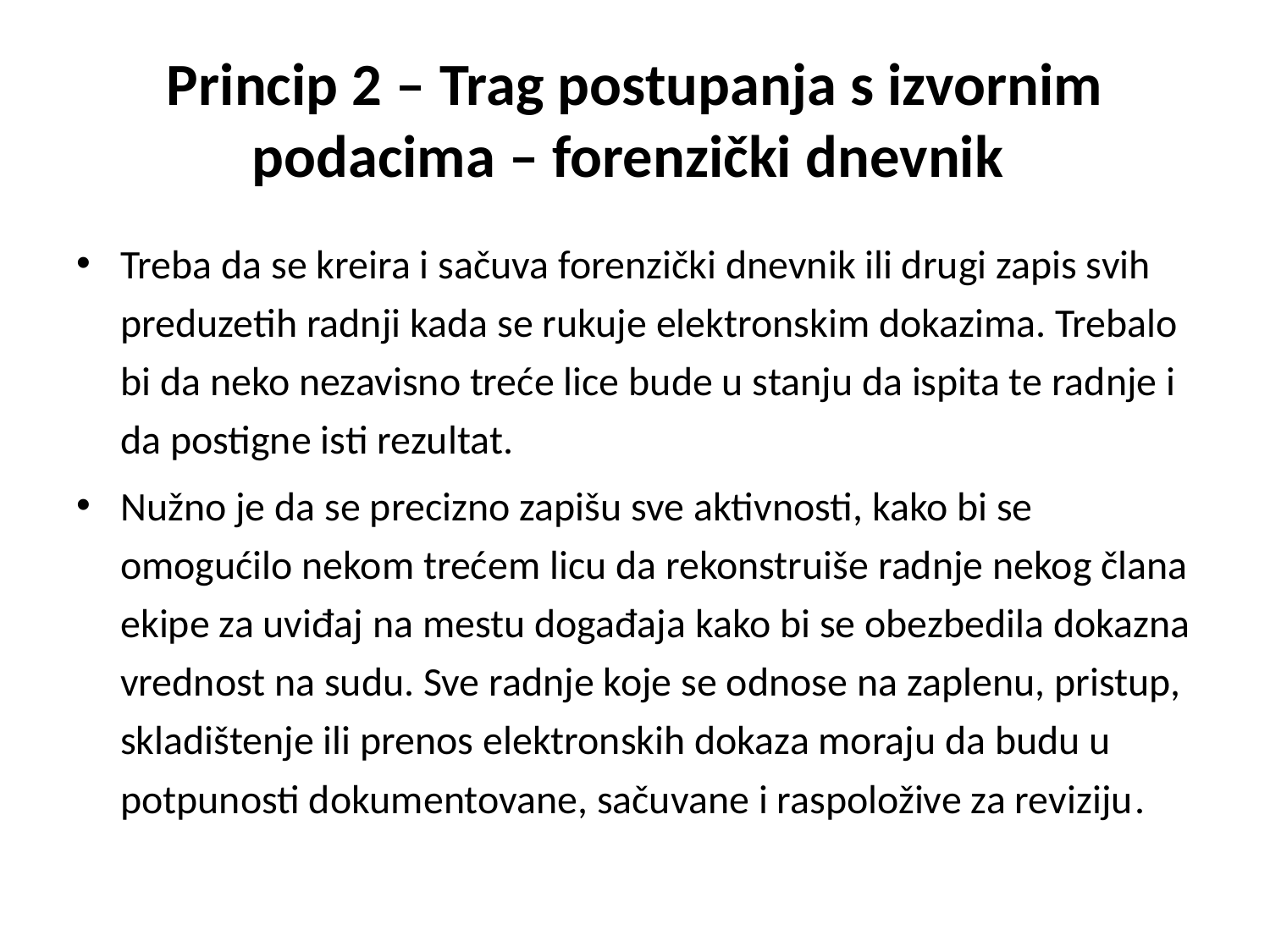

# Princip 2 – Trag postupanja s izvornim podacima – forenzički dnevnik
Treba da se kreira i sačuva forenzički dnevnik ili drugi zapis svih preduzetih radnji kada se rukuje elektronskim dokazima. Trebalo bi da neko nezavisno treće lice bude u stanju da ispita te radnje i da postigne isti rezultat.
Nužno je da se precizno zapišu sve aktivnosti, kako bi se omogućilo nekom trećem licu da rekonstruiše radnje nekog člana ekipe za uviđaj na mestu događaja kako bi se obezbedila dokazna vrednost na sudu. Sve radnje koje se odnose na zaplenu, pristup, skladištenje ili prenos elektronskih dokaza moraju da budu u potpunosti dokumentovane, sačuvane i raspoložive za reviziju.